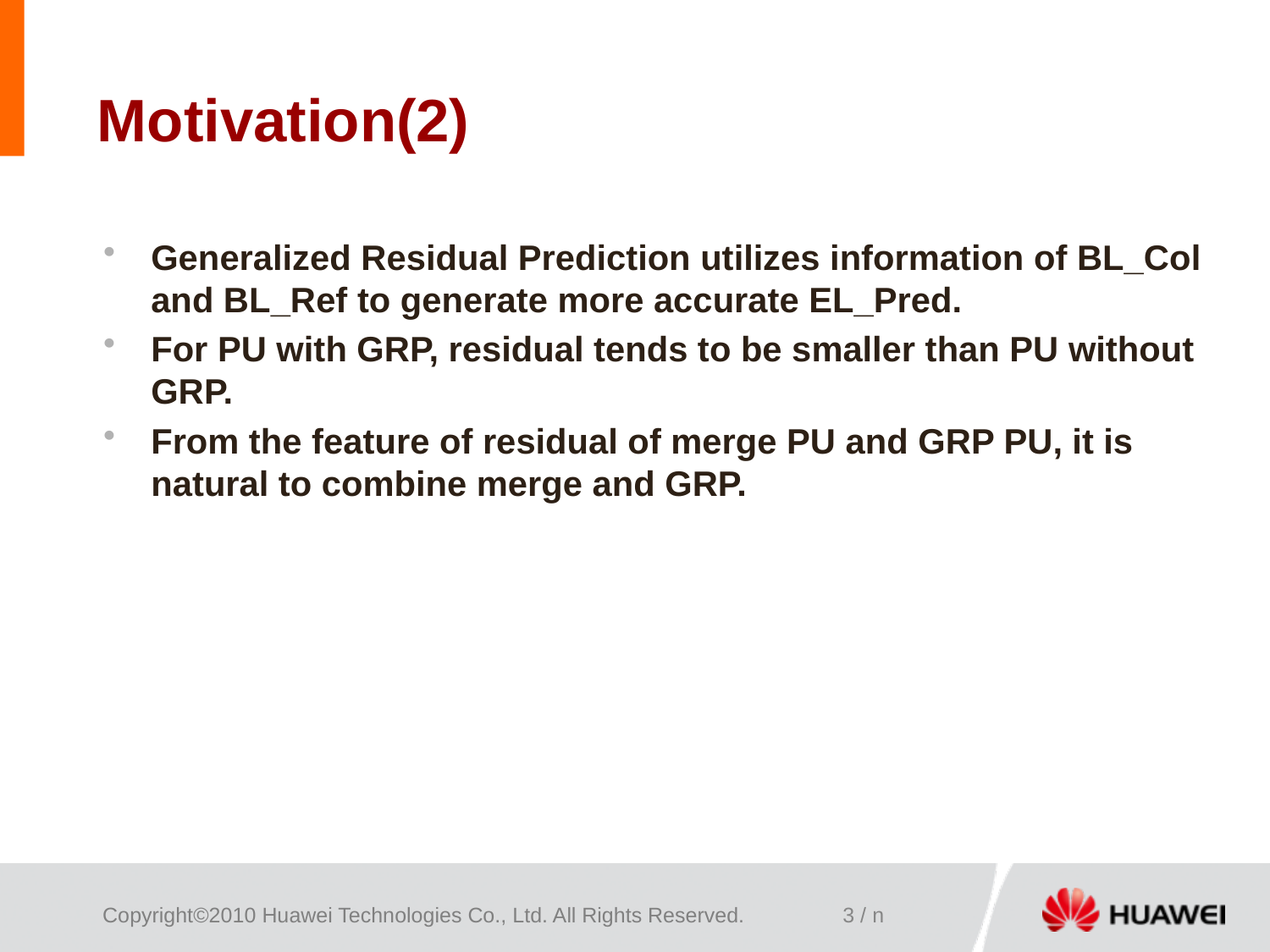

# Motivation(2)
Generalized Residual Prediction utilizes information of BL_Col and BL_Ref to generate more accurate EL_Pred.
For PU with GRP, residual tends to be smaller than PU without GRP.
From the feature of residual of merge PU and GRP PU, it is natural to combine merge and GRP.